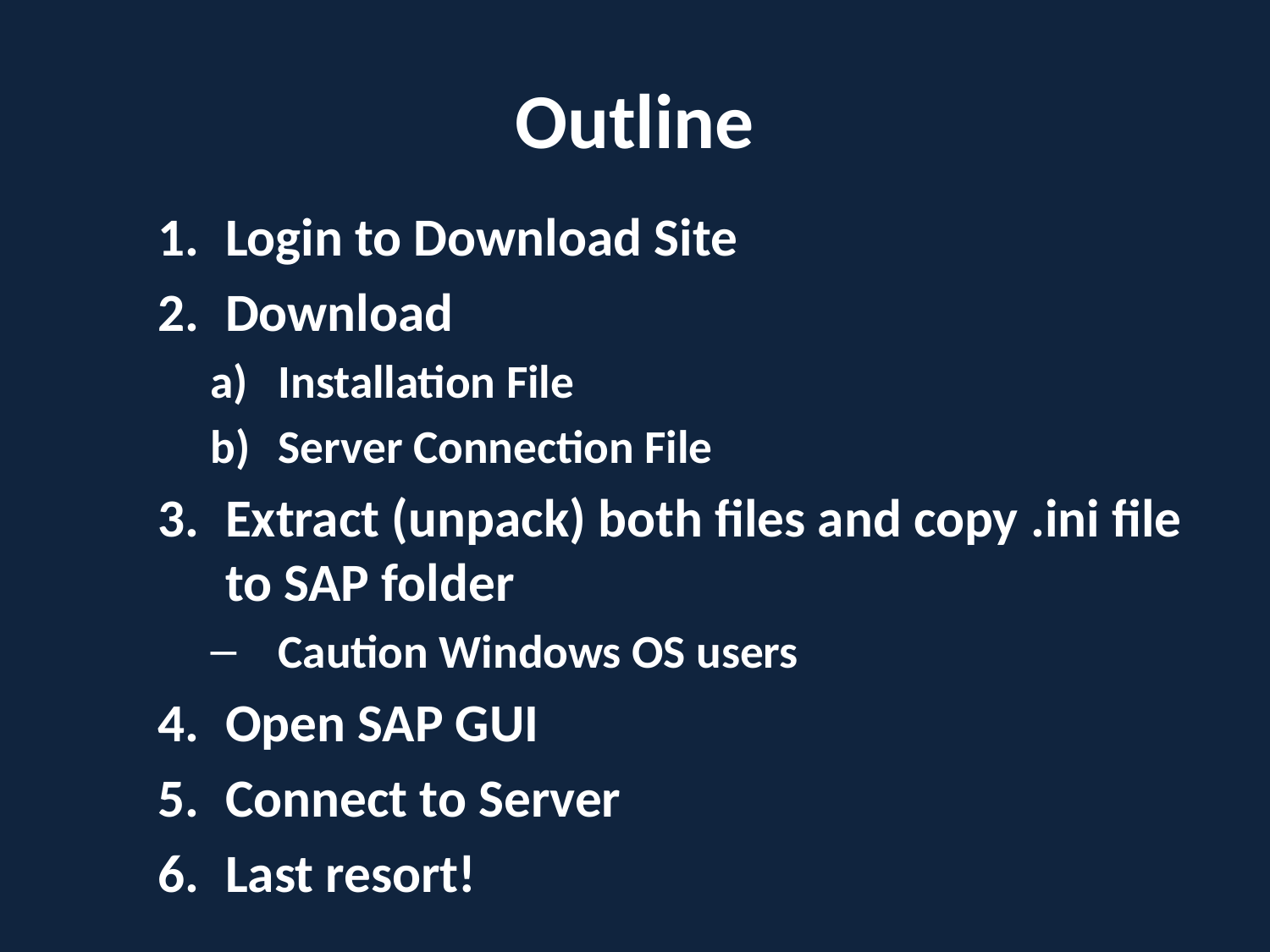

# Outline
Login to Download Site
Download
Installation File
Server Connection File
Extract (unpack) both files and copy .ini file to SAP folder
Caution Windows OS users
Open SAP GUI
Connect to Server
Last resort!